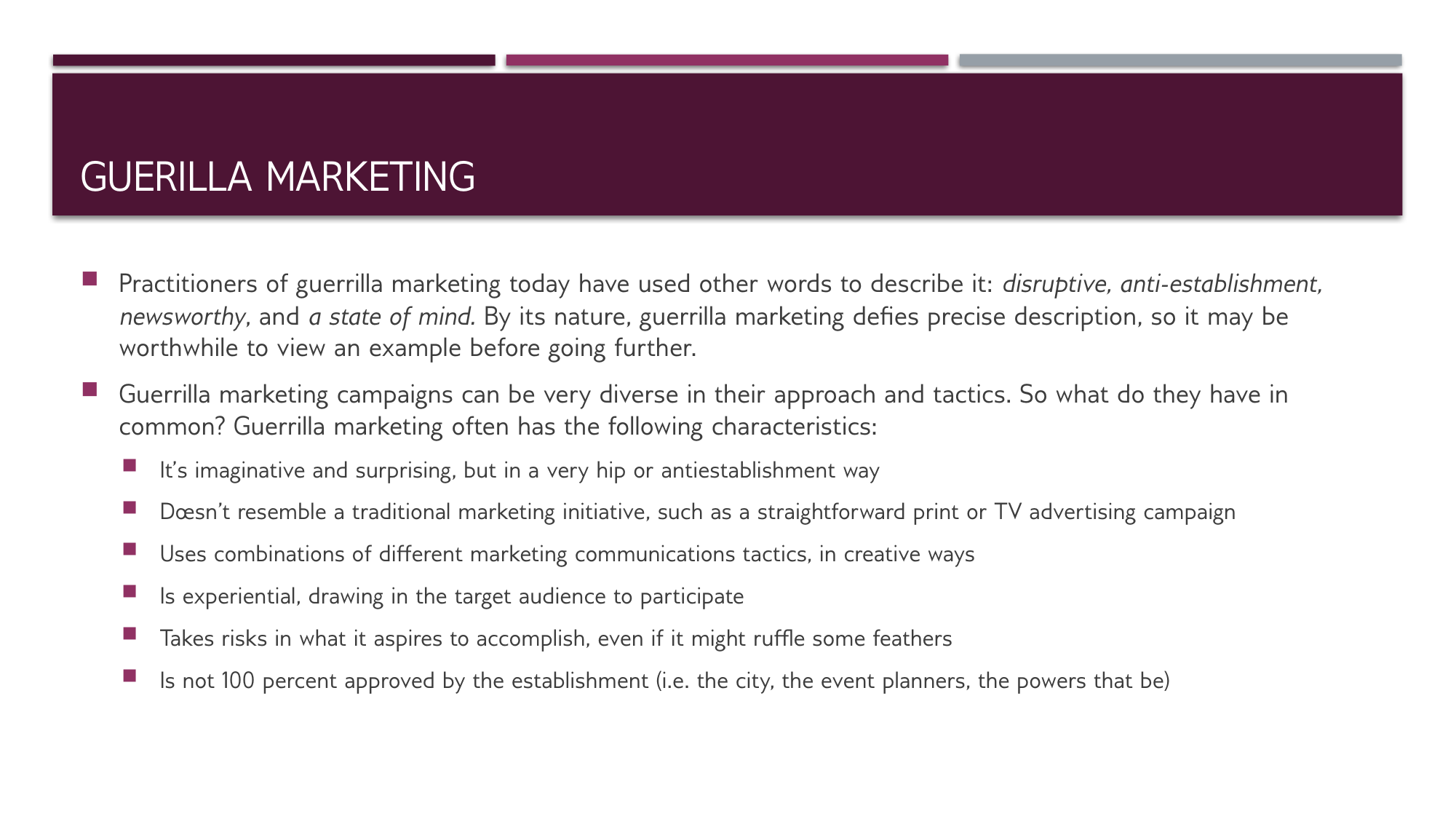

# Guerilla marketing
Practitioners of guerrilla marketing today have used other words to describe it: disruptive, anti-establishment, newsworthy, and a state of mind. By its nature, guerrilla marketing defies precise description, so it may be worthwhile to view an example before going further.
Guerrilla marketing campaigns can be very diverse in their approach and tactics. So what do they have in common? Guerrilla marketing often has the following characteristics:
It’s imaginative and surprising, but in a very hip or antiestablishment way
Doesn’t resemble a traditional marketing initiative, such as a straightforward print or TV advertising campaign
Uses combinations of different marketing communications tactics, in creative ways
Is experiential, drawing in the target audience to participate
Takes risks in what it aspires to accomplish, even if it might ruffle some feathers
Is not 100 percent approved by the establishment (i.e. the city, the event planners, the powers that be)